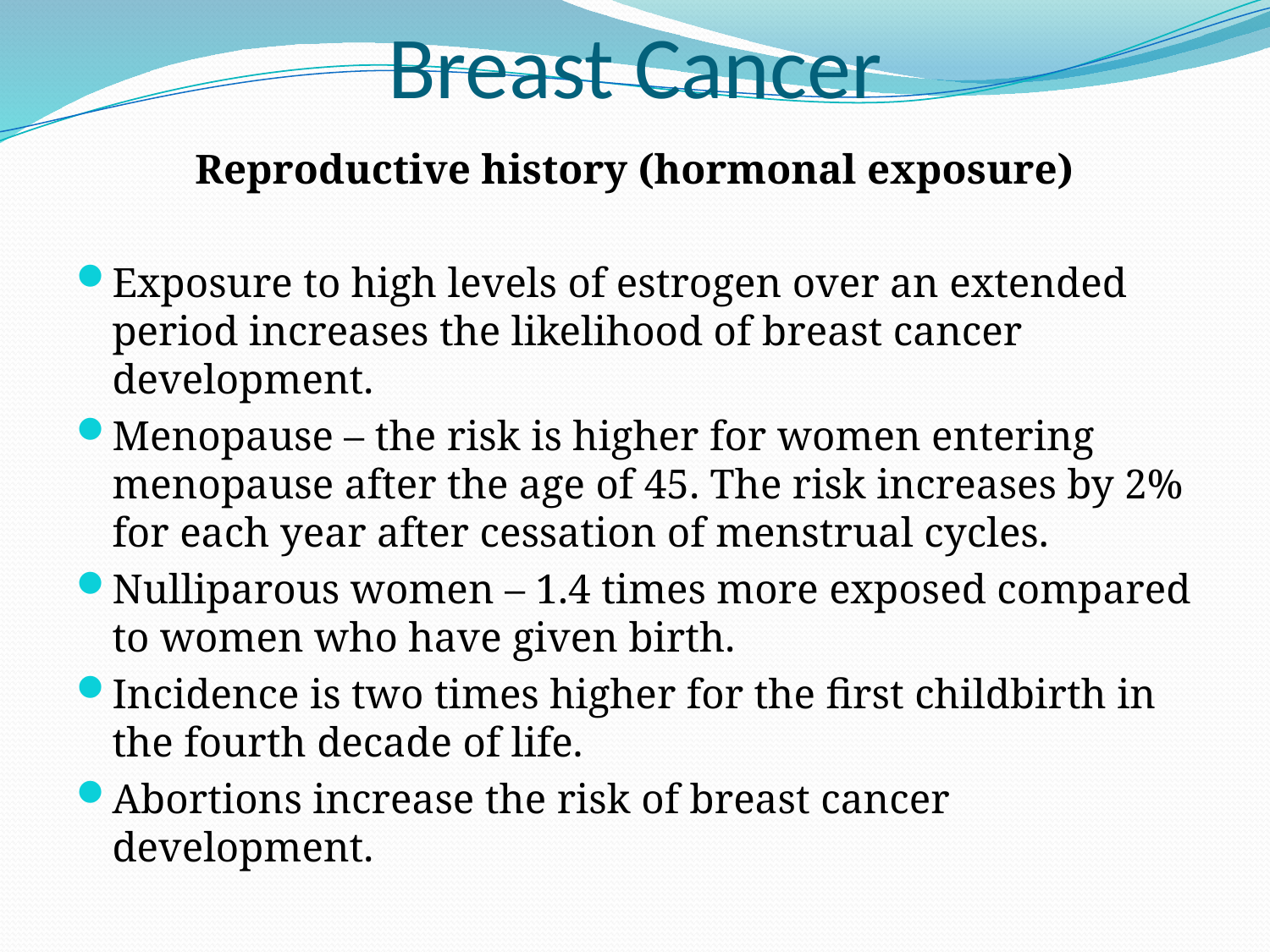

# Breast Cancer
Reproductive history (hormonal exposure)

Exposure to high levels of estrogen over an extended period increases the likelihood of breast cancer development.
Menopause – the risk is higher for women entering menopause after the age of 45. The risk increases by 2% for each year after cessation of menstrual cycles.
Nulliparous women – 1.4 times more exposed compared to women who have given birth.
Incidence is two times higher for the first childbirth in the fourth decade of life.
Abortions increase the risk of breast cancer development.